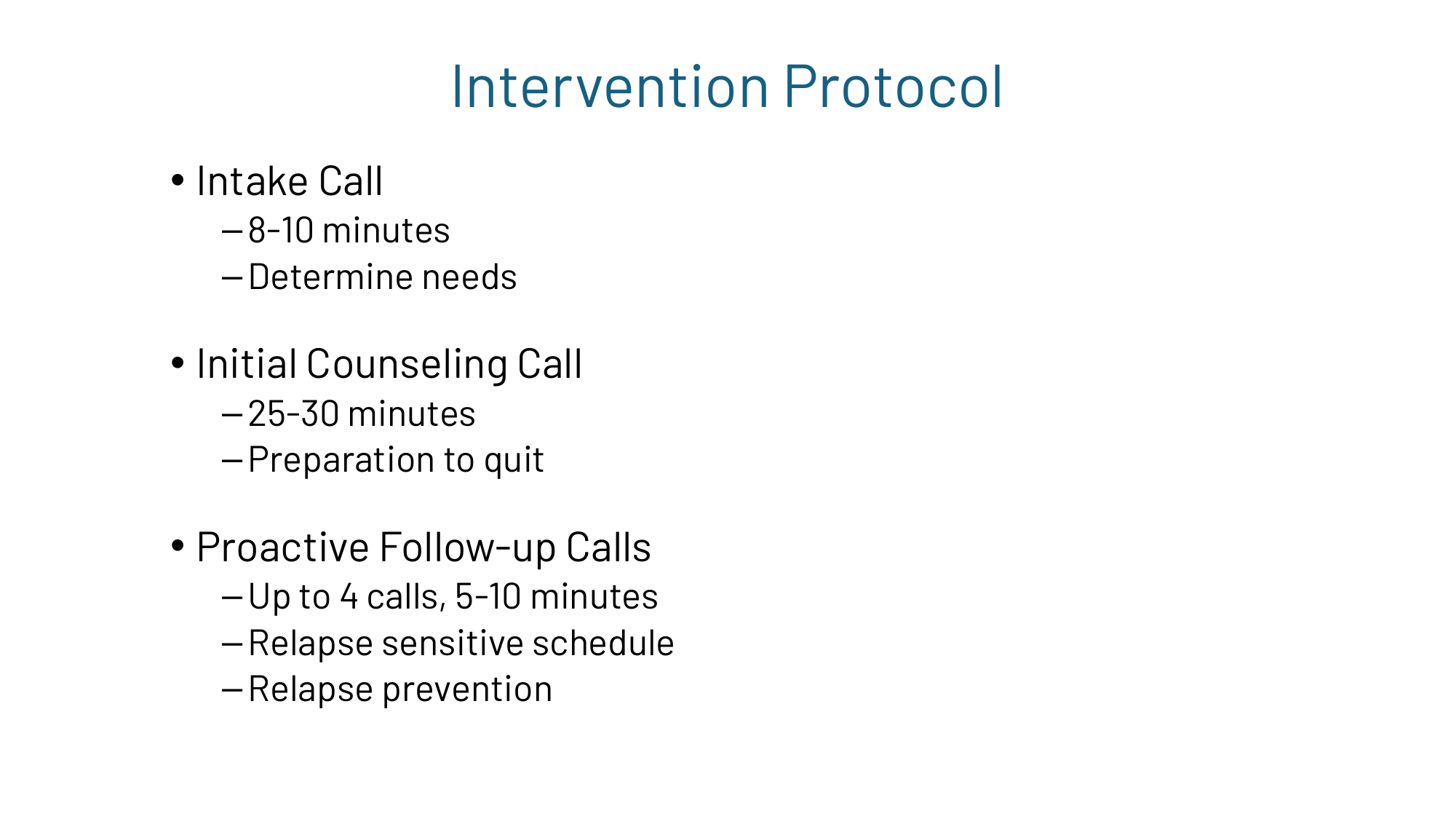

# Intervention Protocol
Intake Call
8-10 minutes
Determine needs

Initial Counseling Call
25-30 minutes
Preparation to quit

Proactive Follow-up Calls
Up to 4 calls, 5-10 minutes
Relapse sensitive schedule
Relapse prevention